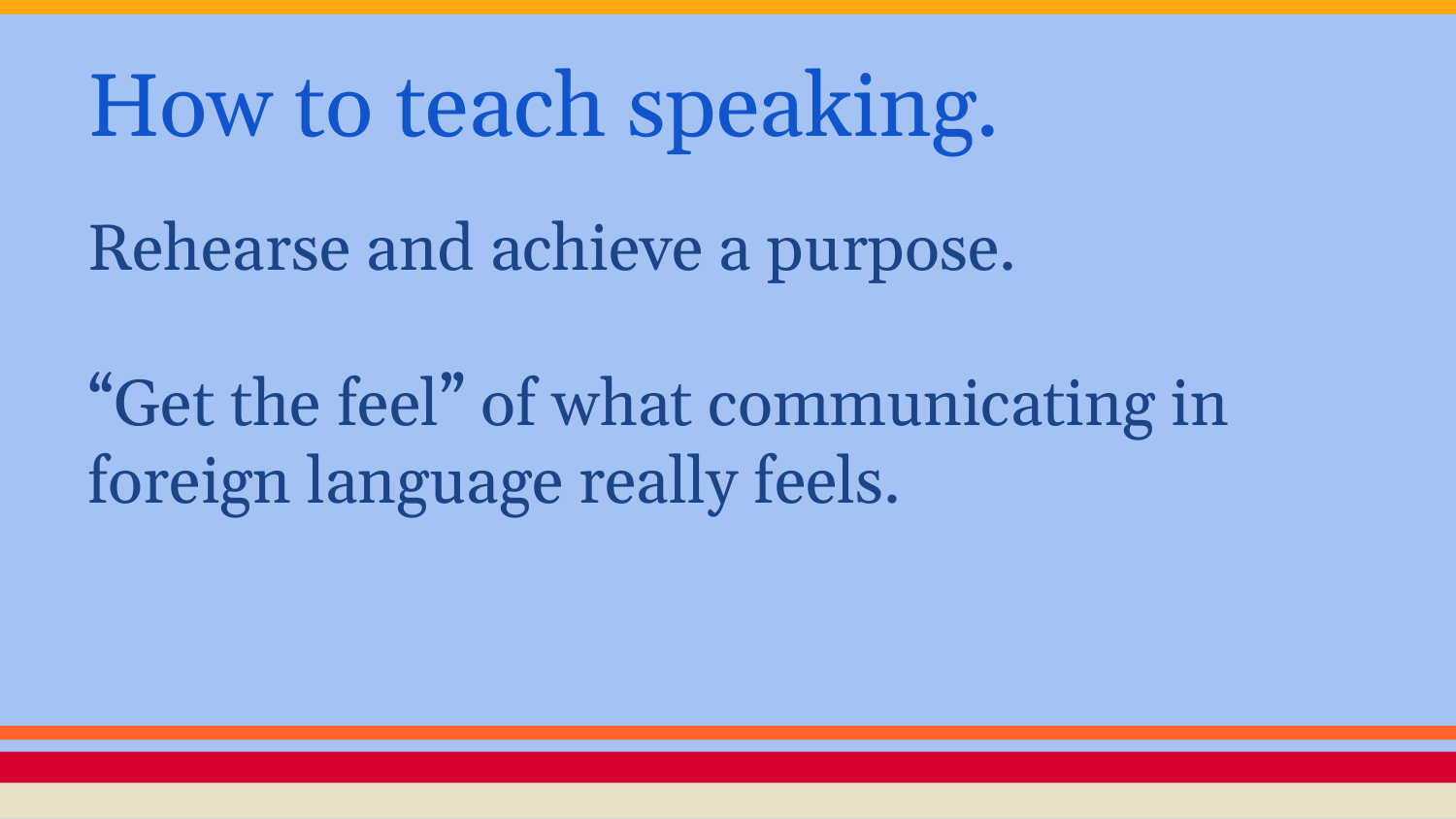

# How to teach speaking.
Rehearse and achieve a purpose.

“Get the feel” of what communicating in foreign language really feels.